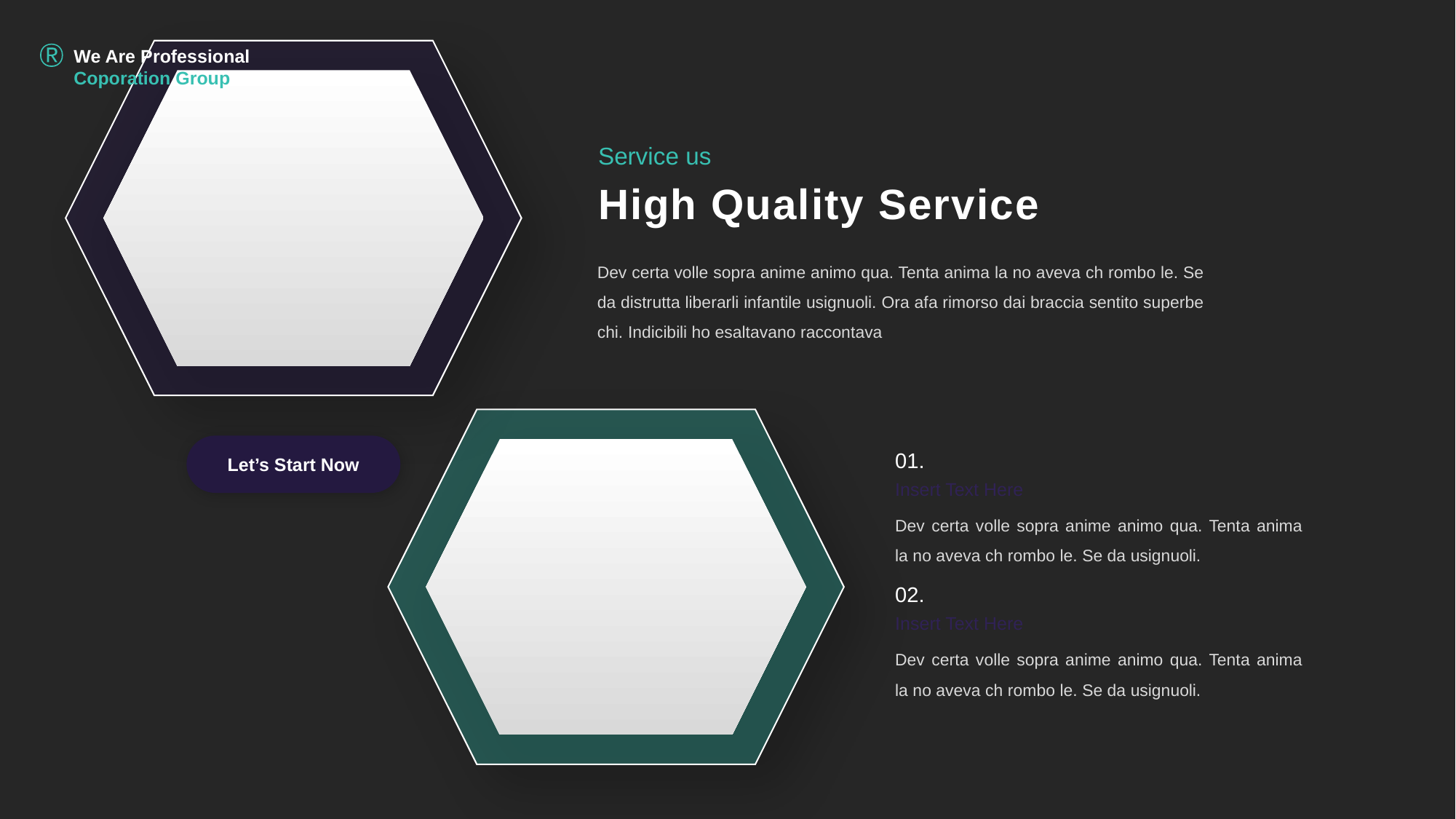

We Are Professional Coporation Group

Service us
High Quality Service
Dev certa volle sopra anime animo qua. Tenta anima la no aveva ch rombo le. Se da distrutta liberarli infantile usignuoli. Ora afa rimorso dai braccia sentito superbe chi. Indicibili ho esaltavano raccontava
Let’s Start Now
01.

Insert Text Here
Dev certa volle sopra anime animo qua. Tenta anima la no aveva ch rombo le. Se da usignuoli.
02.
Insert Text Here
Dev certa volle sopra anime animo qua. Tenta anima la no aveva ch rombo le. Se da usignuoli.